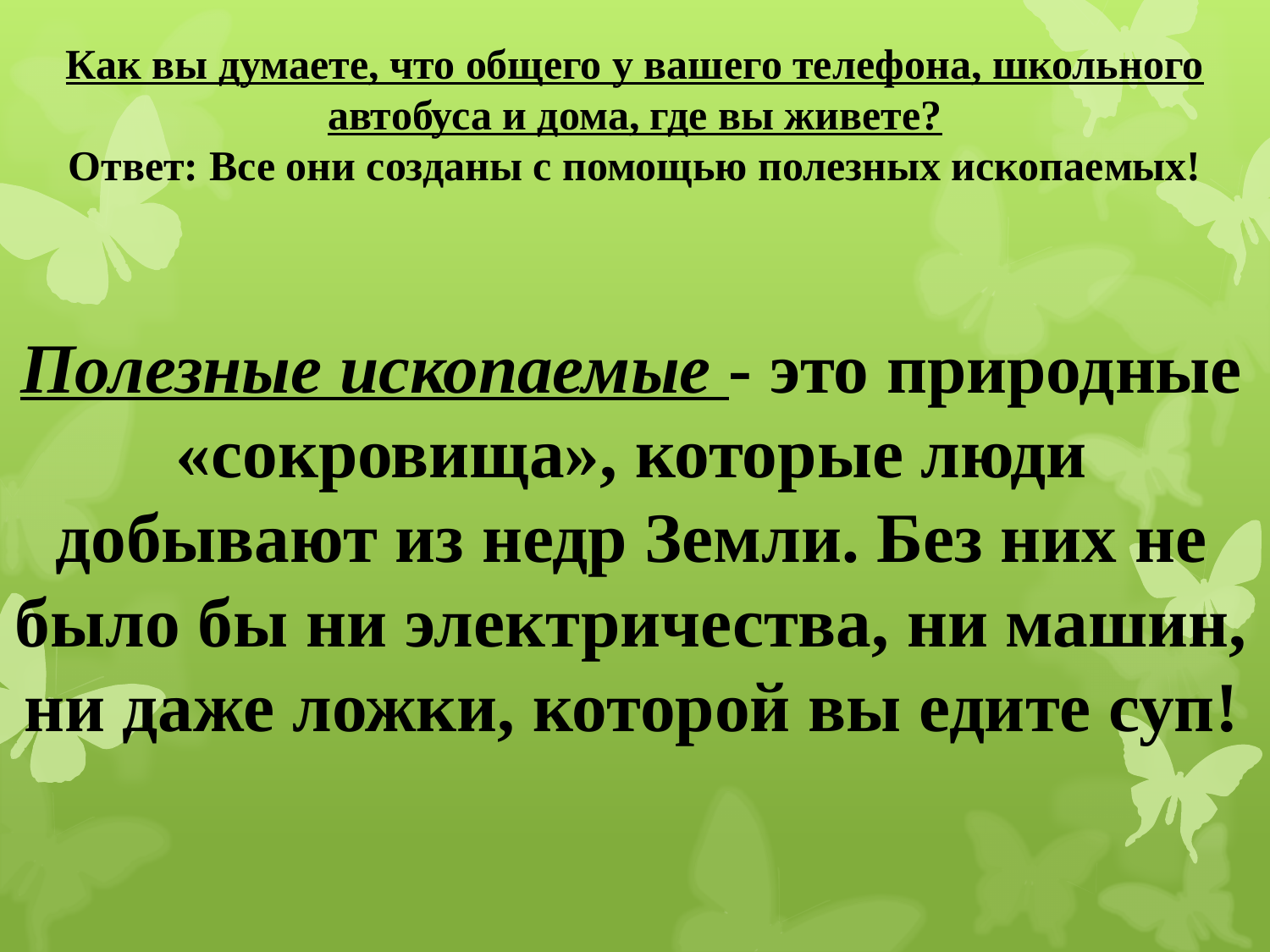

# Как вы думаете, что общего у вашего телефона, школьного автобуса и дома, где вы живете? Ответ: Все они созданы с помощью полезных ископаемых!

Полезные ископаемые - это природные «сокровища», которые люди добывают из недр Земли. Без них не было бы ни электричества, ни машин, ни даже ложки, которой вы едите суп!